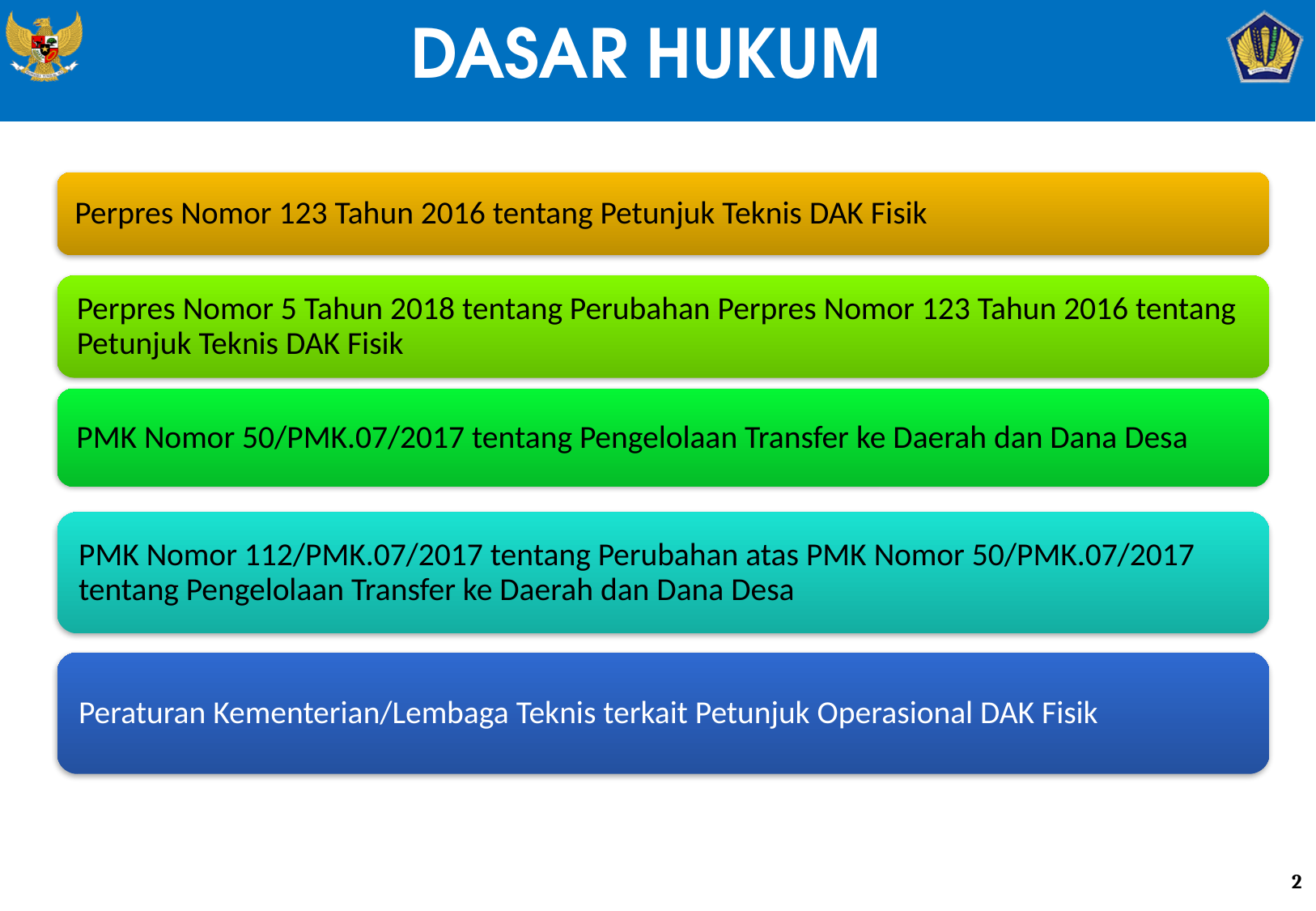

DASAR HUKUM

Perpres Nomor 123 Tahun 2016 tentang Petunjuk Teknis DAK Fisik
Perpres Nomor 5 Tahun 2018 tentang Perubahan Perpres Nomor 123 Tahun 2016 tentang Petunjuk Teknis DAK Fisik
PMK Nomor 50/PMK.07/2017 tentang Pengelolaan Transfer ke Daerah dan Dana Desa
PMK Nomor 112/PMK.07/2017 tentang Perubahan atas PMK Nomor 50/PMK.07/2017 tentang Pengelolaan Transfer ke Daerah dan Dana Desa
Peraturan Kementerian/Lembaga Teknis terkait Petunjuk Operasional DAK Fisik
2